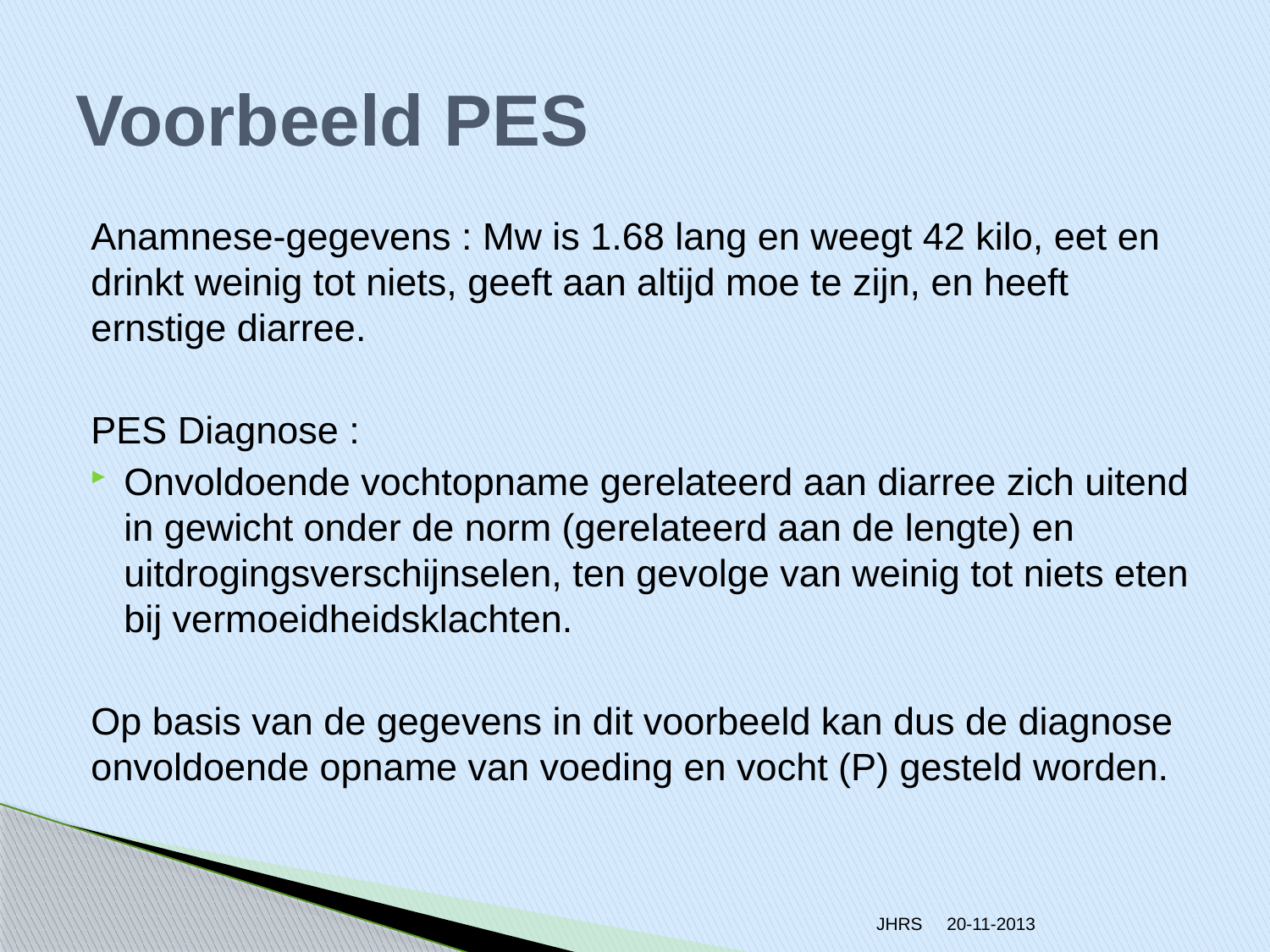

# Voorbeeld PES
Anamnese-gegevens : Mw is 1.68 lang en weegt 42 kilo, eet en drinkt weinig tot niets, geeft aan altijd moe te zijn, en heeft ernstige diarree.

PES Diagnose :
Onvoldoende vochtopname gerelateerd aan diarree zich uitend in gewicht onder de norm (gerelateerd aan de lengte) en uitdrogingsverschijnselen, ten gevolge van weinig tot niets eten bij vermoeidheidsklachten.

Op basis van de gegevens in dit voorbeeld kan dus de diagnose onvoldoende opname van voeding en vocht (P) gesteld worden.

JHRS
20-11-2013